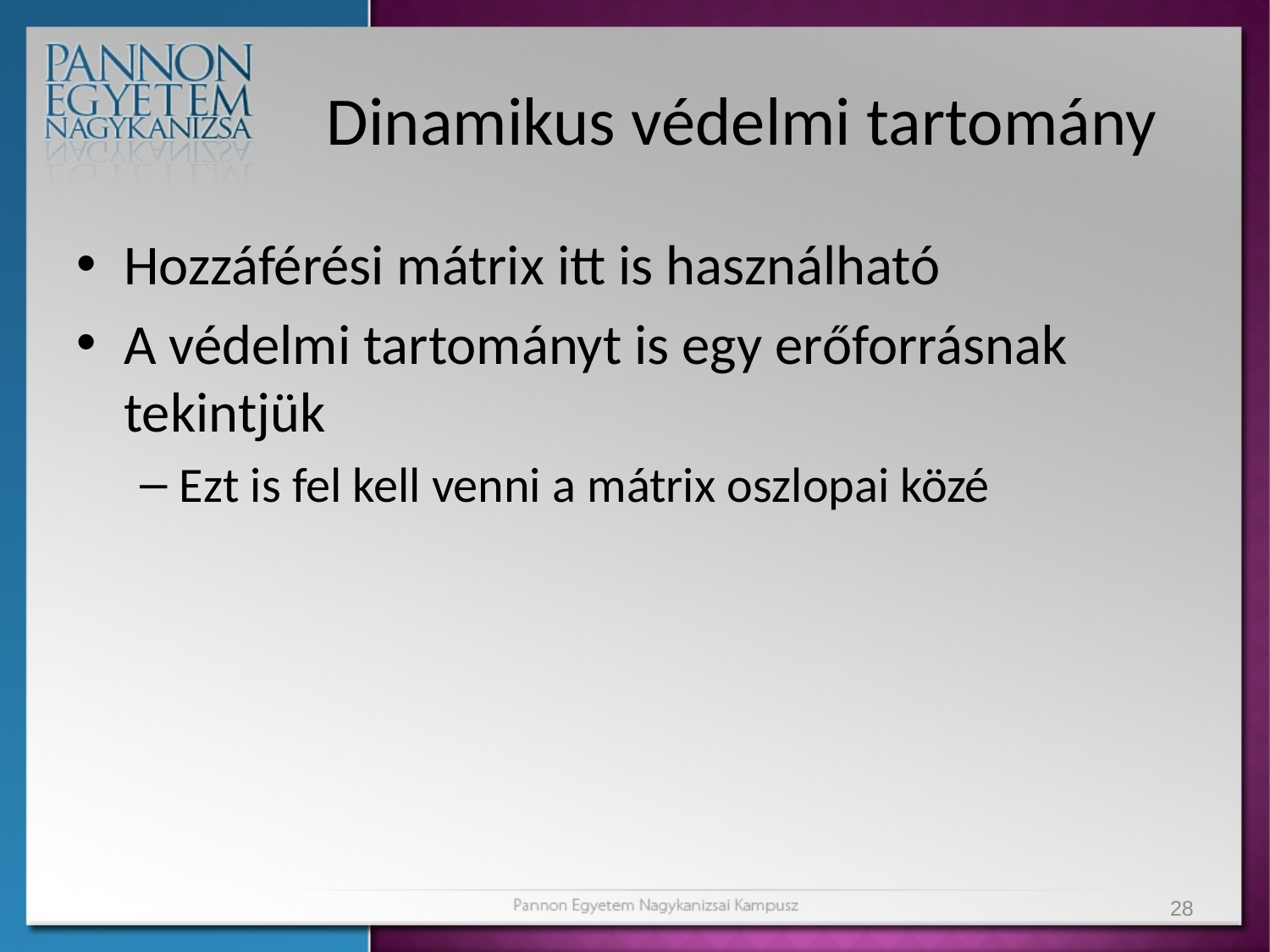

# Dinamikus védelmi tartomány
Hozzáférési mátrix itt is használható
A védelmi tartományt is egy erőforrásnak tekintjük
Ezt is fel kell venni a mátrix oszlopai közé

28